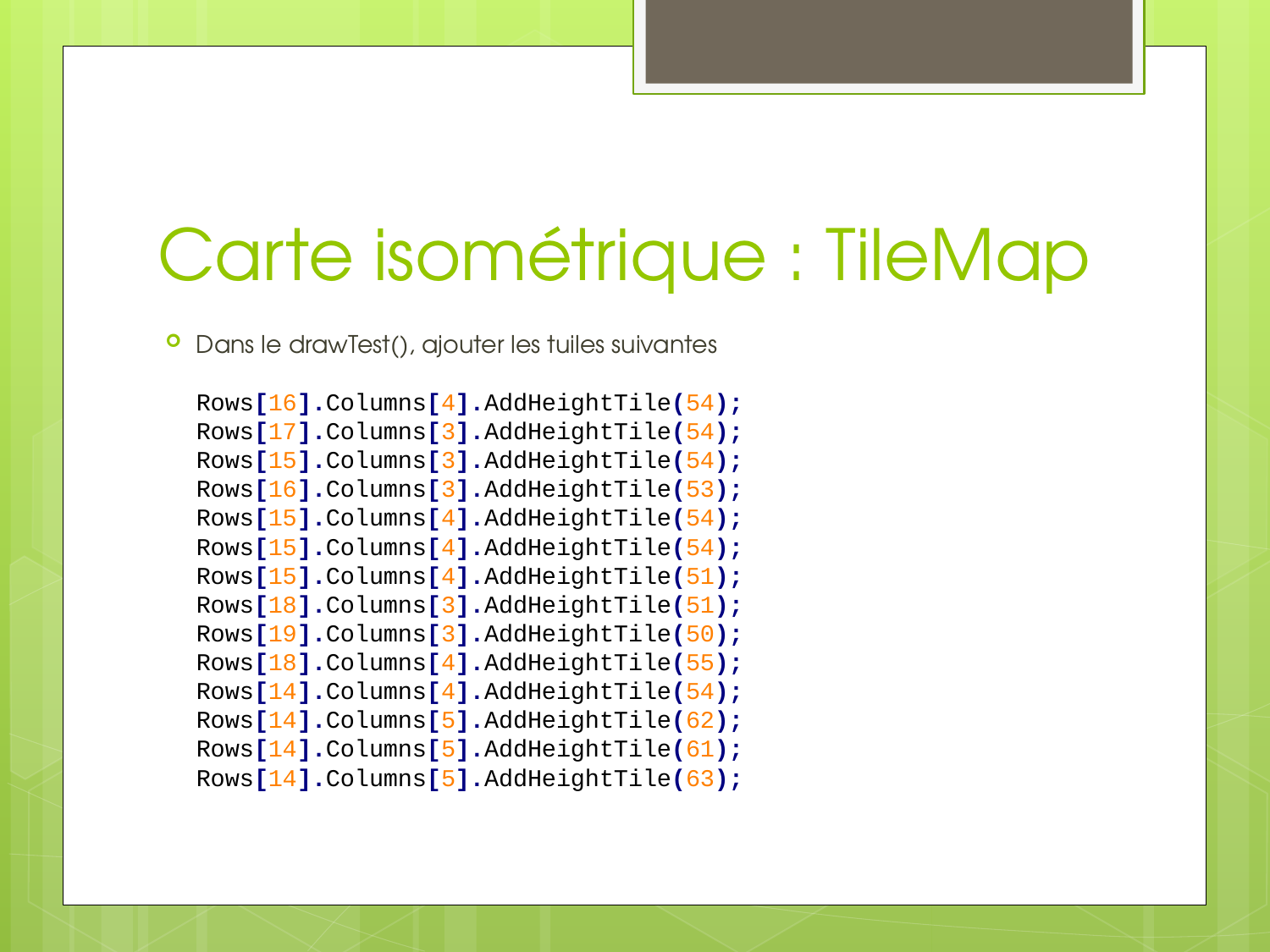

# Carte isométrique : TileMap
Dans le drawTest(), ajouter les tuiles suivantes
Rows[16].Columns[4].AddHeightTile(54); Rows[17].Columns[3].AddHeightTile(54); Rows[15].Columns[3].AddHeightTile(54); Rows[16].Columns[3].AddHeightTile(53); Rows[15].Columns[4].AddHeightTile(54); Rows[15].Columns[4].AddHeightTile(54); Rows[15].Columns[4].AddHeightTile(51); Rows[18].Columns[3].AddHeightTile(51); Rows[19].Columns[3].AddHeightTile(50); Rows[18].Columns[4].AddHeightTile(55); Rows[14].Columns[4].AddHeightTile(54); Rows[14].Columns[5].AddHeightTile(62); Rows[14].Columns[5].AddHeightTile(61); Rows[14].Columns[5].AddHeightTile(63);